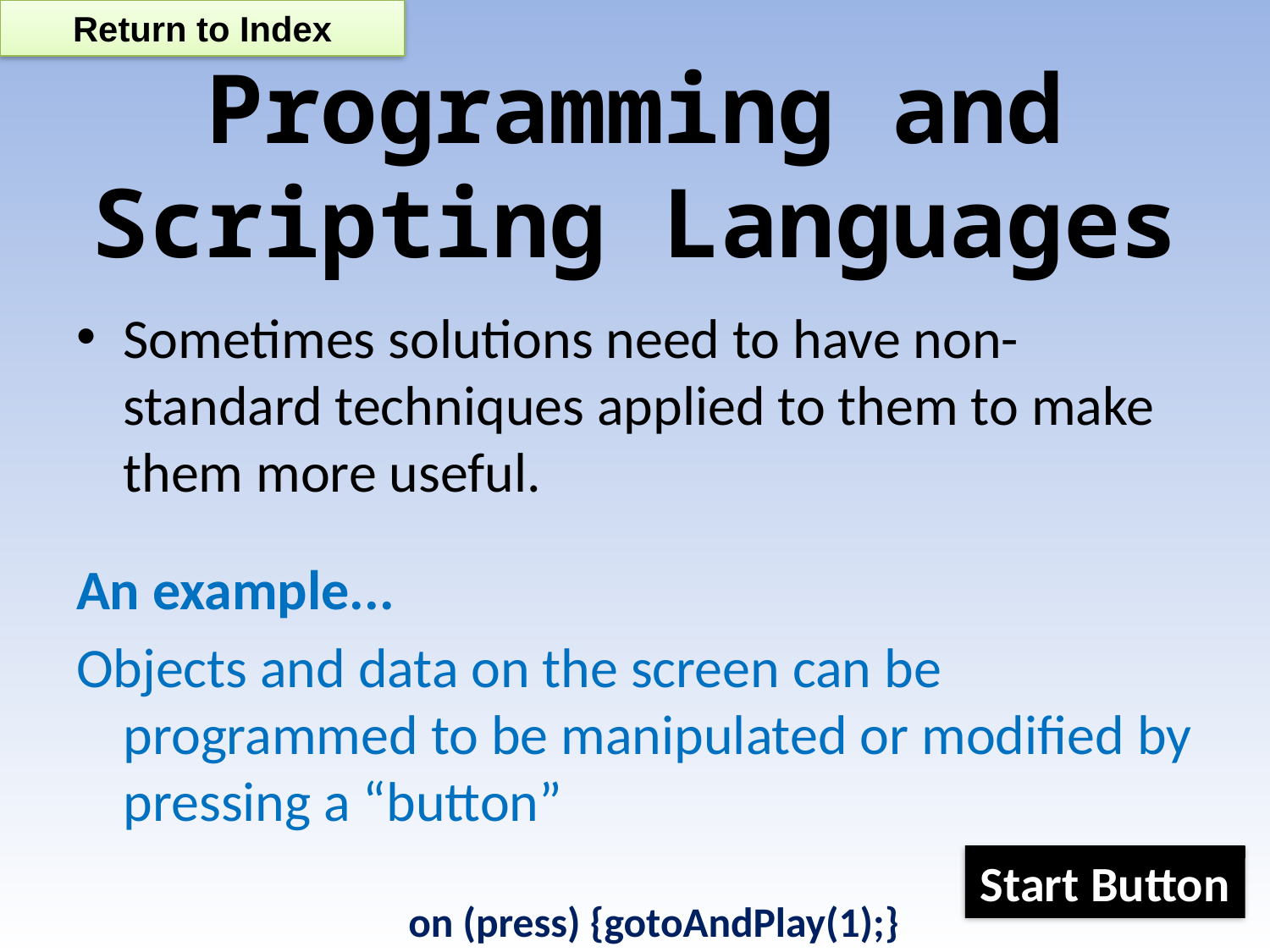

Return to Index
# Programming and Scripting Languages
Sometimes solutions need to have non-standard techniques applied to them to make them more useful.

An example...
Objects and data on the screen can be programmed to be manipulated or modified by pressing a “button”

		on (press) {gotoAndPlay(1);}
Start Button